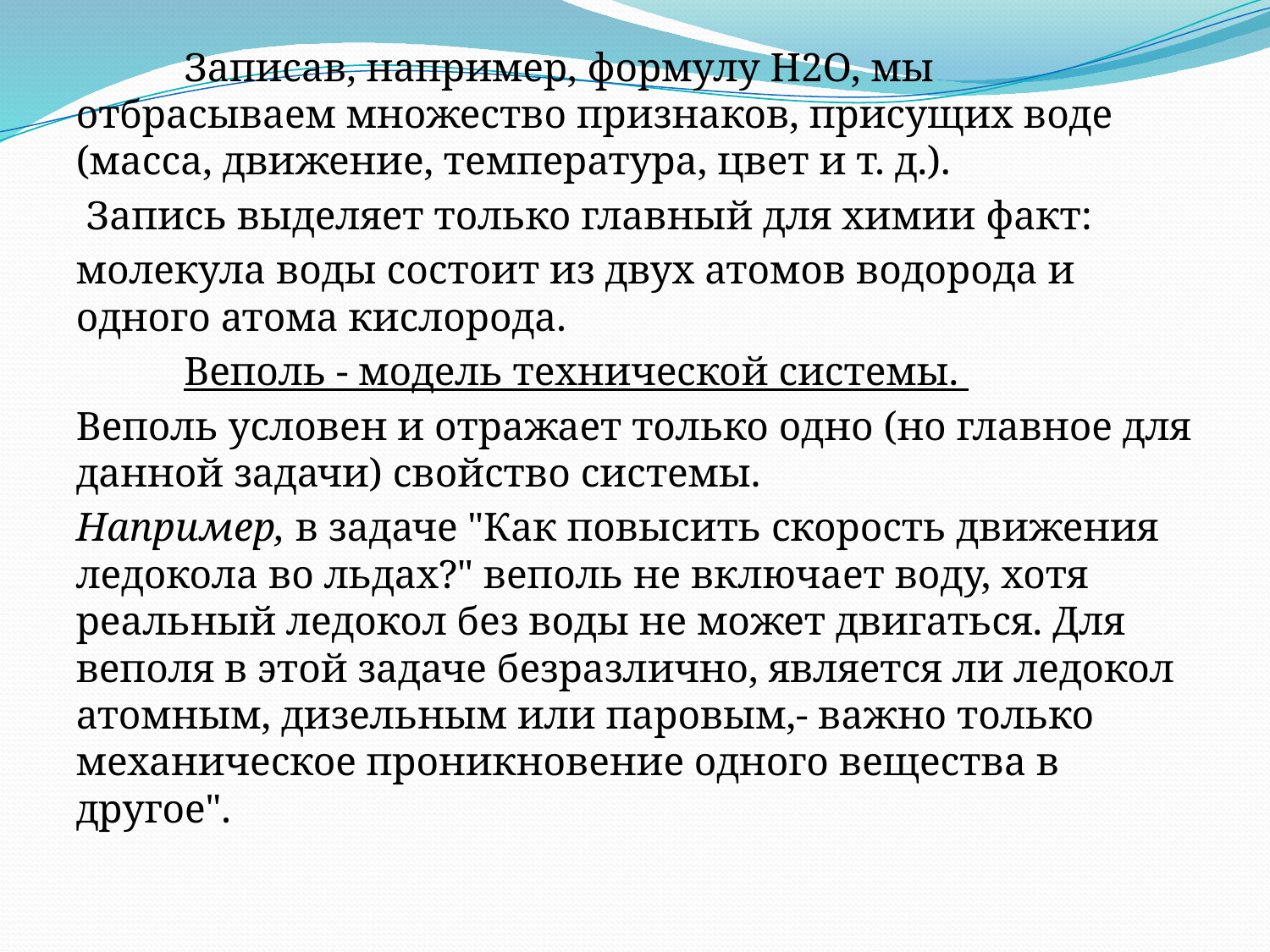

Записав, например, формулу Н2О, мы отбрасываем множество признаков, присущих воде (масса, движение, температура, цвет и т. д.).
 Запись выделяет только главный для химии факт:
молекула воды состоит из двух атомов водорода и одного атома кислорода.
 	Веполь - модель технической системы.
Веполь условен и отражает только одно (но главное для данной задачи) свойство системы.
Например, в задаче "Как повысить скорость движения ледокола во льдах?" веполь не включает воду, хотя реальный ледокол без воды не может двигаться. Для веполя в этой задаче безразлично, является ли ледокол атомным, дизельным или паровым,- важно только механическое проникновение одного вещества в другое".